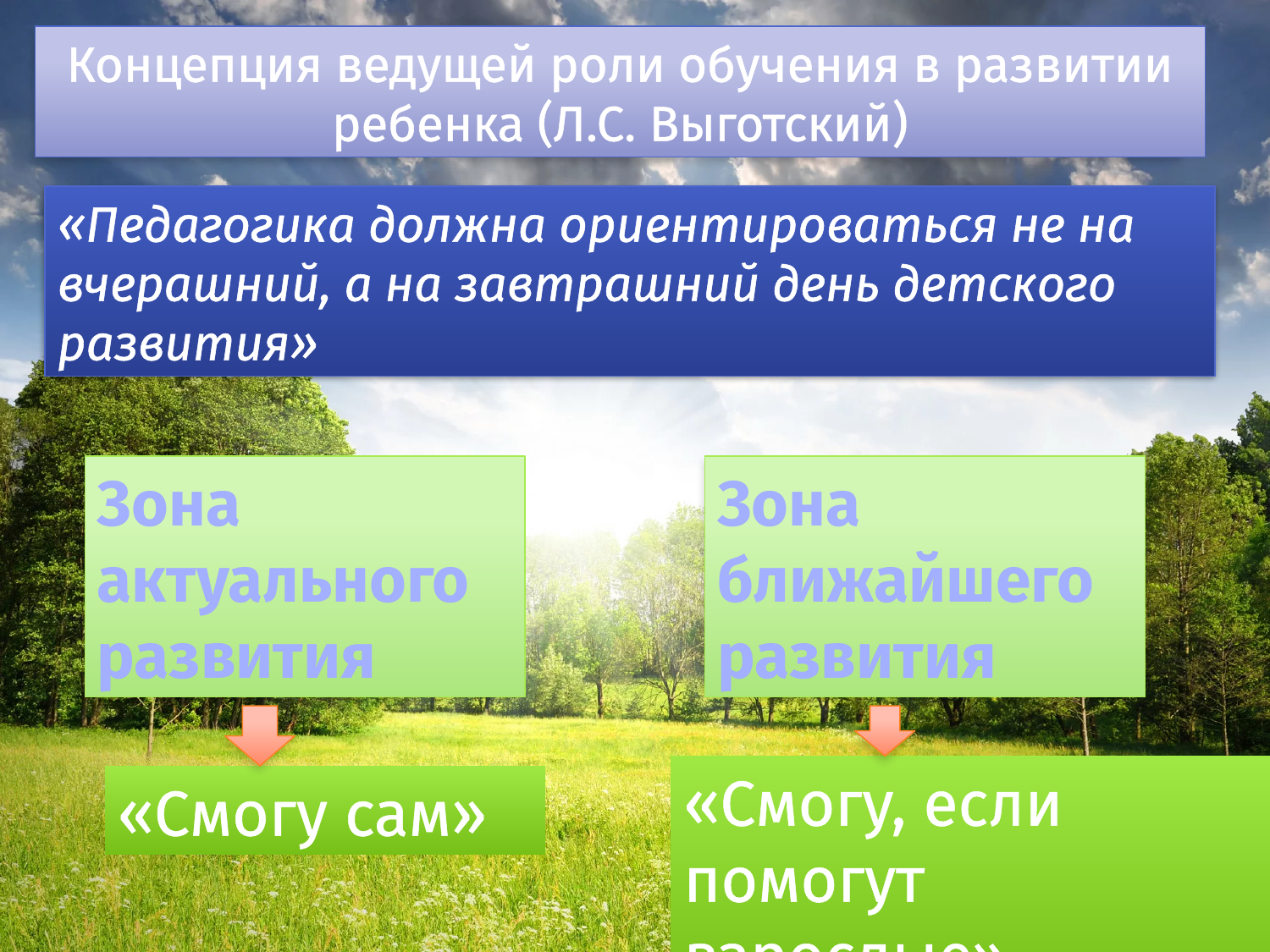

Концепция ведущей роли обучения в развитии ребенка (Л.С. Выготский)
«Педагогика должна ориентироваться не на вчерашний, а на завтрашний день детского развития»
Зона актуального развития
Зона ближайшего развития

«Смогу, если помогут взрослые»
«Смогу сам»